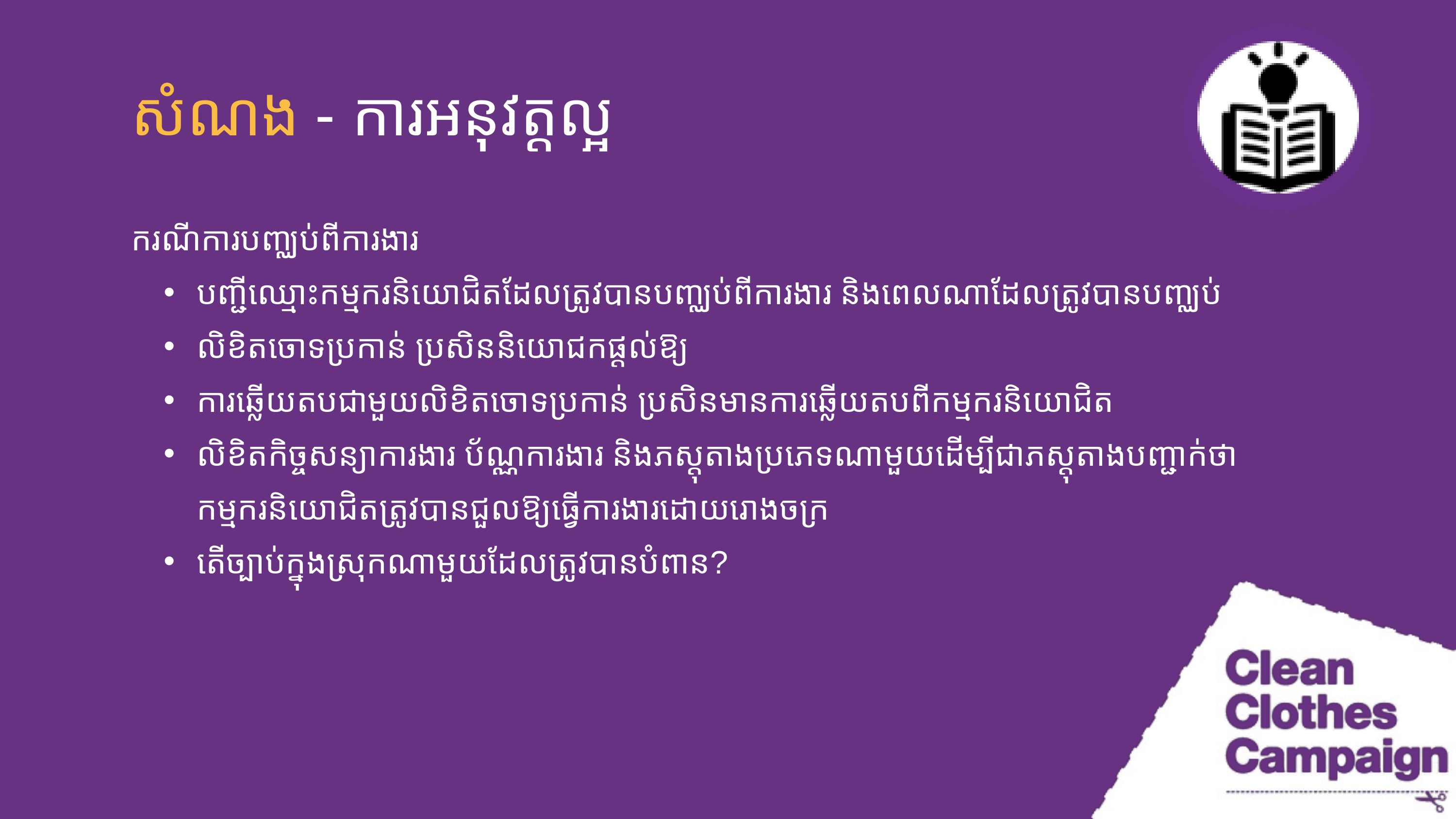

សំណង - ការអនុវត្តល្អ
ករណីការបញ្ឈប់ពីការងារ ​
បញ្ជីឈ្មោះកម្មករនិយោជិតដែលត្រូវបានបញ្ឈប់ពីការងារ និងពេលណាដែលត្រូវបានបញ្ឈប់
លិខិតចោទប្រកាន់ ប្រសិននិយោជកផ្ដល់ឱ្យ
ការឆ្លើយតបជាមួយលិខិតចោទប្រកាន់ ប្រសិនមានការឆ្លើយតបពីកម្មករនិយោជិត
លិខិតកិច្ចសន្យាការងារ ប័ណ្ណការងារ និងភស្តុតាងប្រភេទណាមួយដើម្បីជាភស្តុតាងបញ្ជាក់ថាកម្មករនិយោជិតត្រូវបានជួលឱ្យធ្វើការងារដោយរោងចក្រ
តើច្បាប់ក្នុងស្រុកណាមួយដែលត្រូវបានបំពាន?